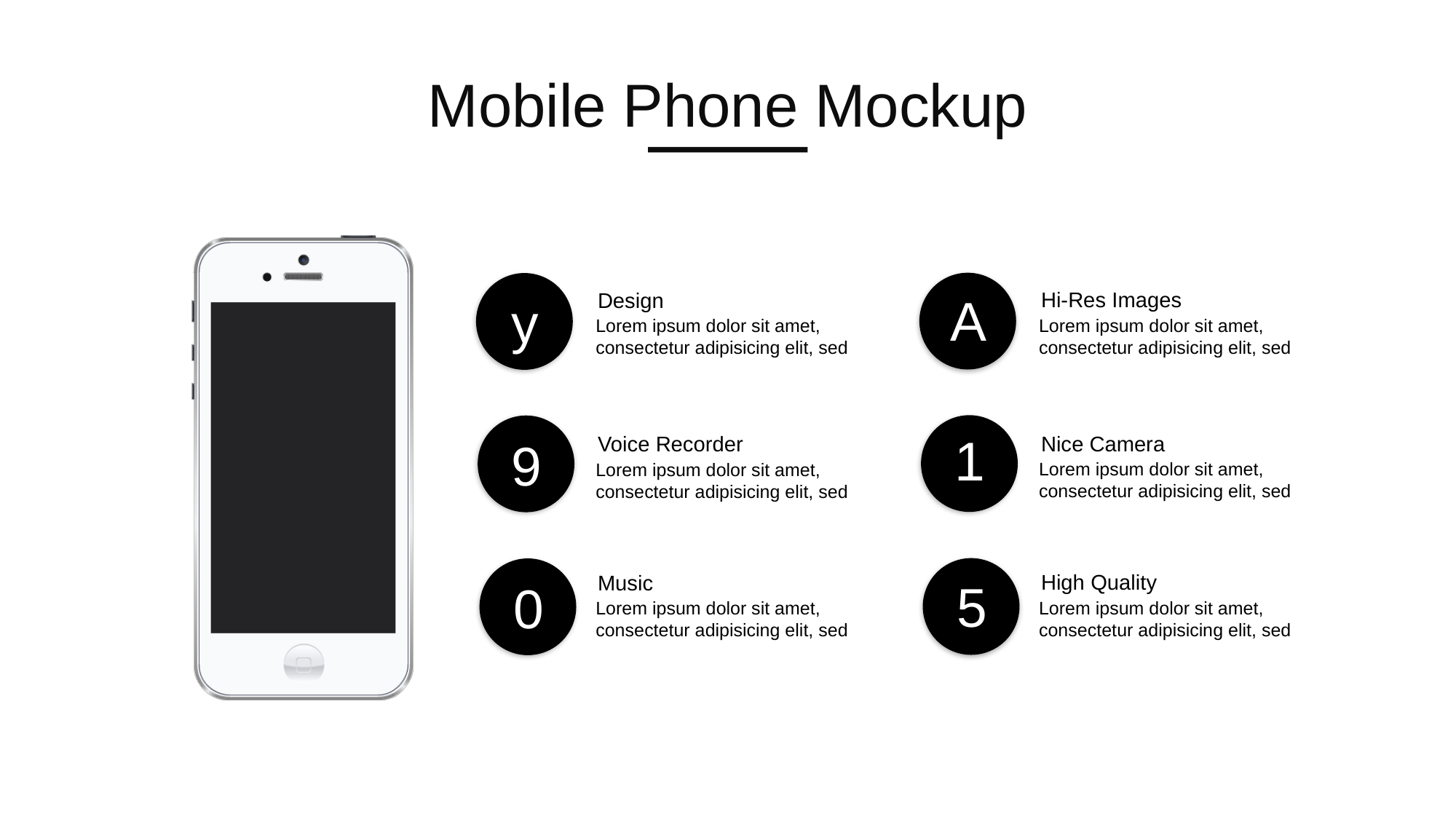

Mobile Phone Mockup

Hi-Res Images
A
Design
y

Lorem ipsum dolor sit amet, consectetur adipisicing elit, sed
Lorem ipsum dolor sit amet, consectetur adipisicing elit, sed

1
Nice Camera
Voice Recorder
9
Lorem ipsum dolor sit amet, consectetur adipisicing elit, sed
Lorem ipsum dolor sit amet, consectetur adipisicing elit, sed

High Quality
Music
5
0
Lorem ipsum dolor sit amet, consectetur adipisicing elit, sed
Lorem ipsum dolor sit amet, consectetur adipisicing elit, sed